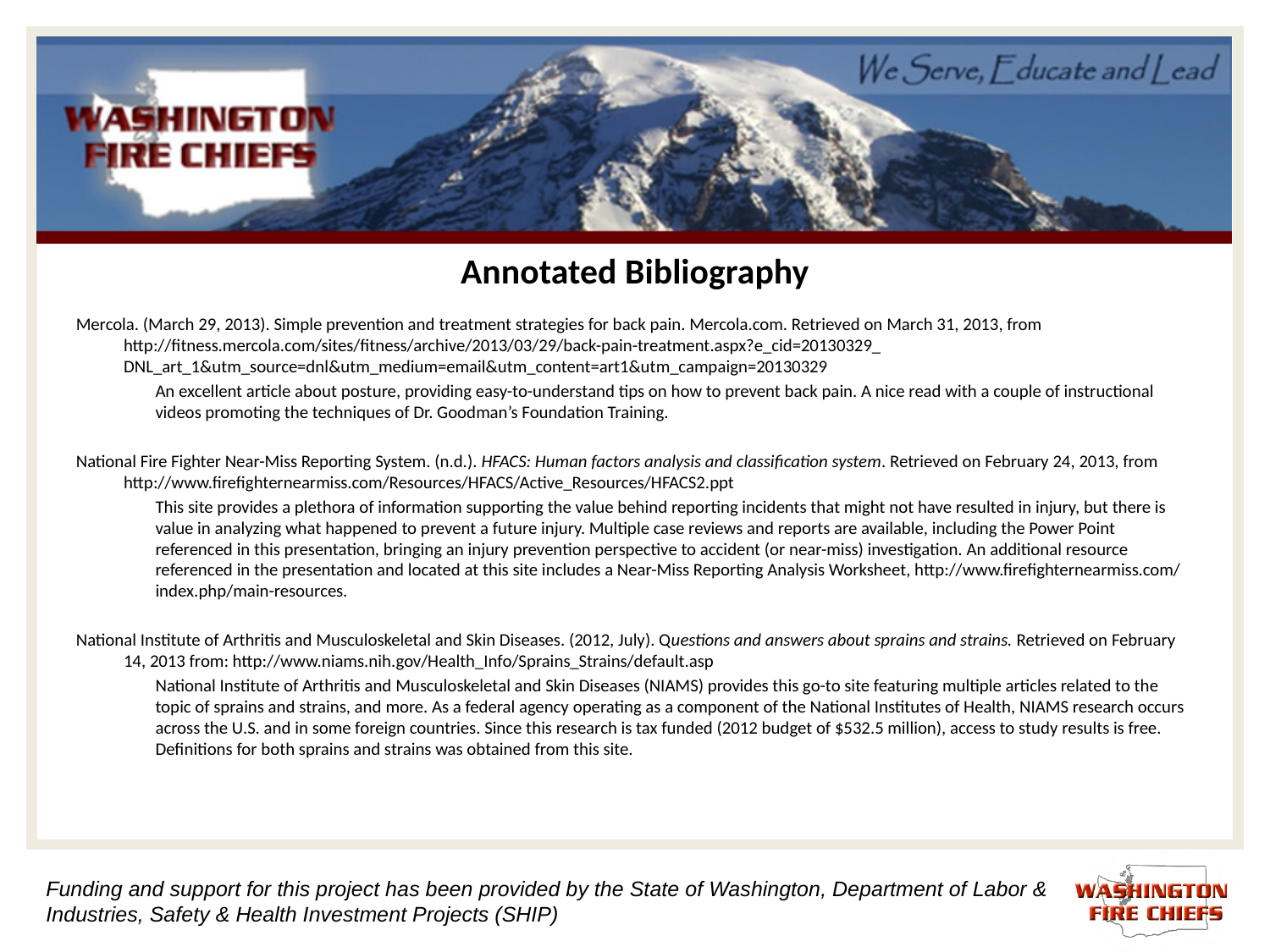

# Annotated Bibliography
Mercola. (March 29, 2013). Simple prevention and treatment strategies for back pain. Mercola.com. Retrieved on March 31, 2013, from http://fitness.mercola.com/sites/fitness/archive/2013/03/29/back-pain-treatment.aspx?e_cid=20130329_ DNL_art_1&utm_source=dnl&utm_medium=email&utm_content=art1&utm_campaign=20130329
An excellent article about posture, providing easy-to-understand tips on how to prevent back pain. A nice read with a couple of instructional videos promoting the techniques of Dr. Goodman’s Foundation Training.

National Fire Fighter Near-Miss Reporting System. (n.d.). HFACS: Human factors analysis and classification system. Retrieved on February 24, 2013, from http://www.firefighternearmiss.com/Resources/HFACS/Active_Resources/HFACS2.ppt
This site provides a plethora of information supporting the value behind reporting incidents that might not have resulted in injury, but there is value in analyzing what happened to prevent a future injury. Multiple case reviews and reports are available, including the Power Point referenced in this presentation, bringing an injury prevention perspective to accident (or near-miss) investigation. An additional resource referenced in the presentation and located at this site includes a Near-Miss Reporting Analysis Worksheet, http://www.firefighternearmiss.com/ index.php/main-resources.

National Institute of Arthritis and Musculoskeletal and Skin Diseases. (2012, July). Questions and answers about sprains and strains. Retrieved on February 14, 2013 from: http://www.niams.nih.gov/Health_Info/Sprains_Strains/default.asp
National Institute of Arthritis and Musculoskeletal and Skin Diseases (NIAMS) provides this go-to site featuring multiple articles related to the topic of sprains and strains, and more. As a federal agency operating as a component of the National Institutes of Health, NIAMS research occurs across the U.S. and in some foreign countries. Since this research is tax funded (2012 budget of $532.5 million), access to study results is free. Definitions for both sprains and strains was obtained from this site.